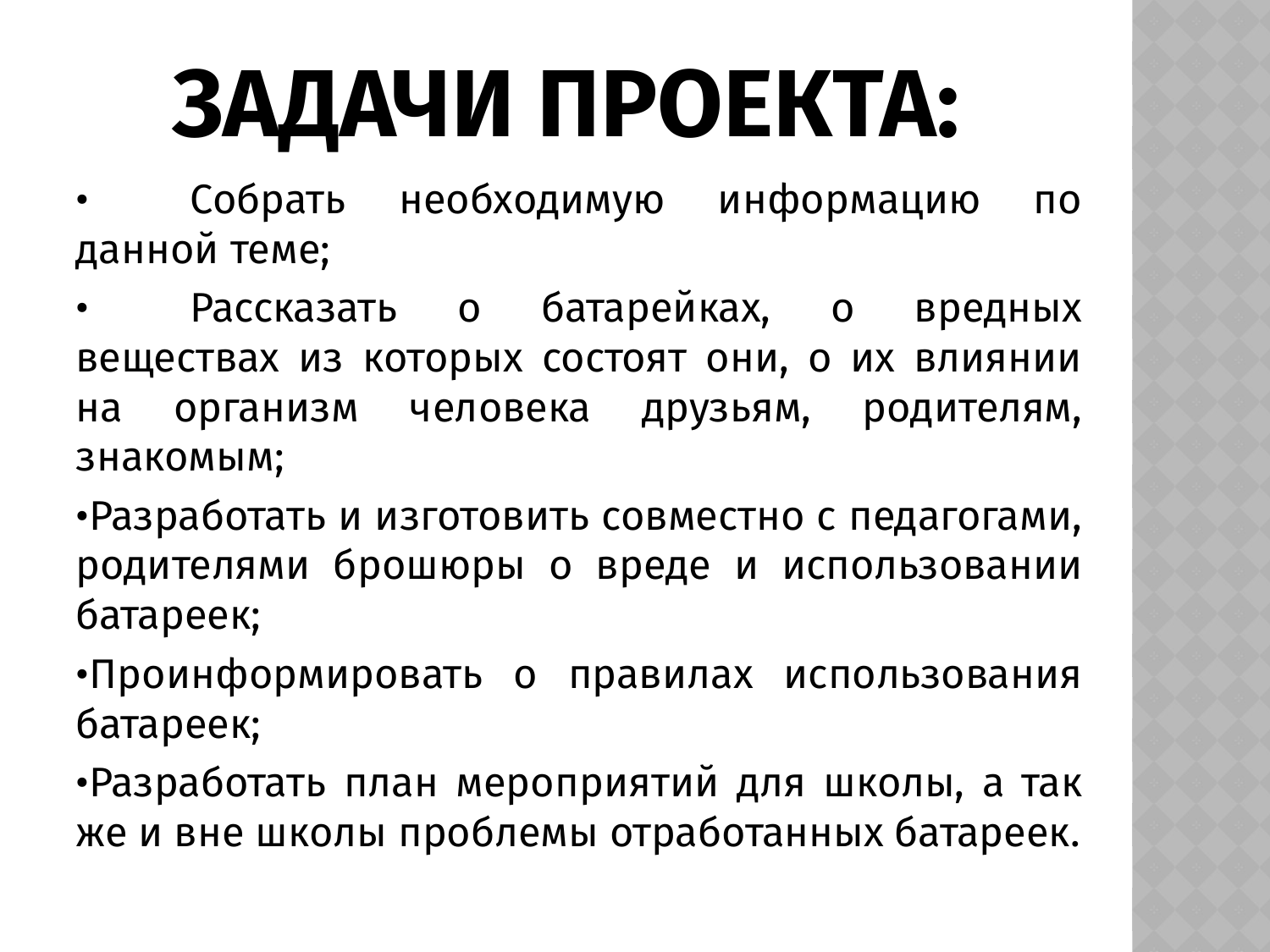

# Задачи проекта:
•	Собрать необходимую информацию по данной теме;
•	Рассказать о батарейках, о вредных веществах из которых состоят они, о их влиянии на организм человека друзьям, родителям, знакомым;
•Разработать и изготовить совместно с педагогами, родителями брошюры о вреде и использовании батареек;
•Проинформировать о правилах использования батареек;
•Разработать план мероприятий для школы, а так же и вне школы проблемы отработанных батареек.